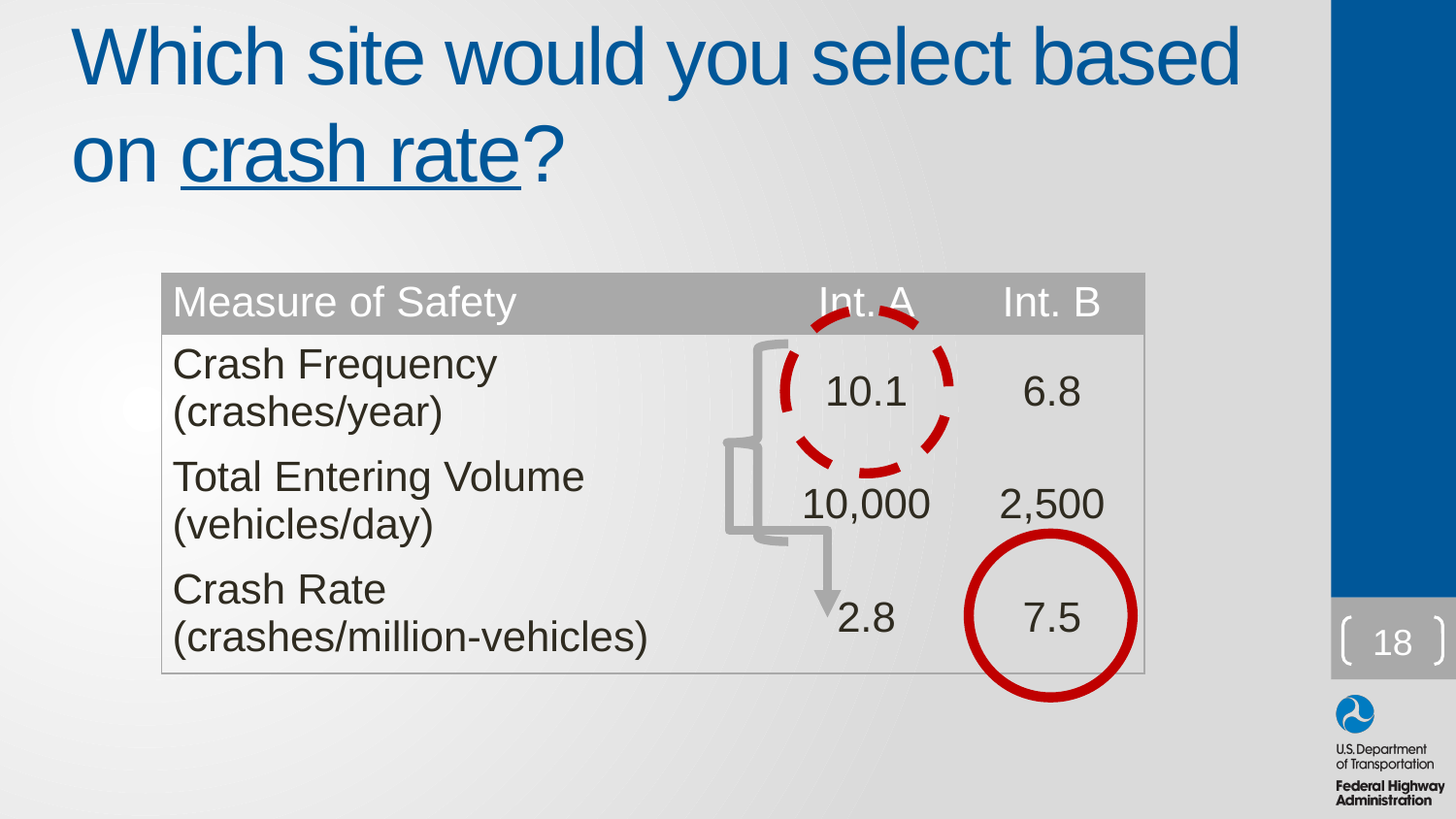

# Which site would you select based on crash rate?
| Measure of Safety | Int. A | Int. B |
| --- | --- | --- |
| Crash Frequency (crashes/year) | 10.1 | 6.8 |
| Total Entering Volume (vehicles/day) | 10,000 | 2,500 |
| Crash Rate (crashes/million-vehicles) | 2.8 | 7.5 |

18